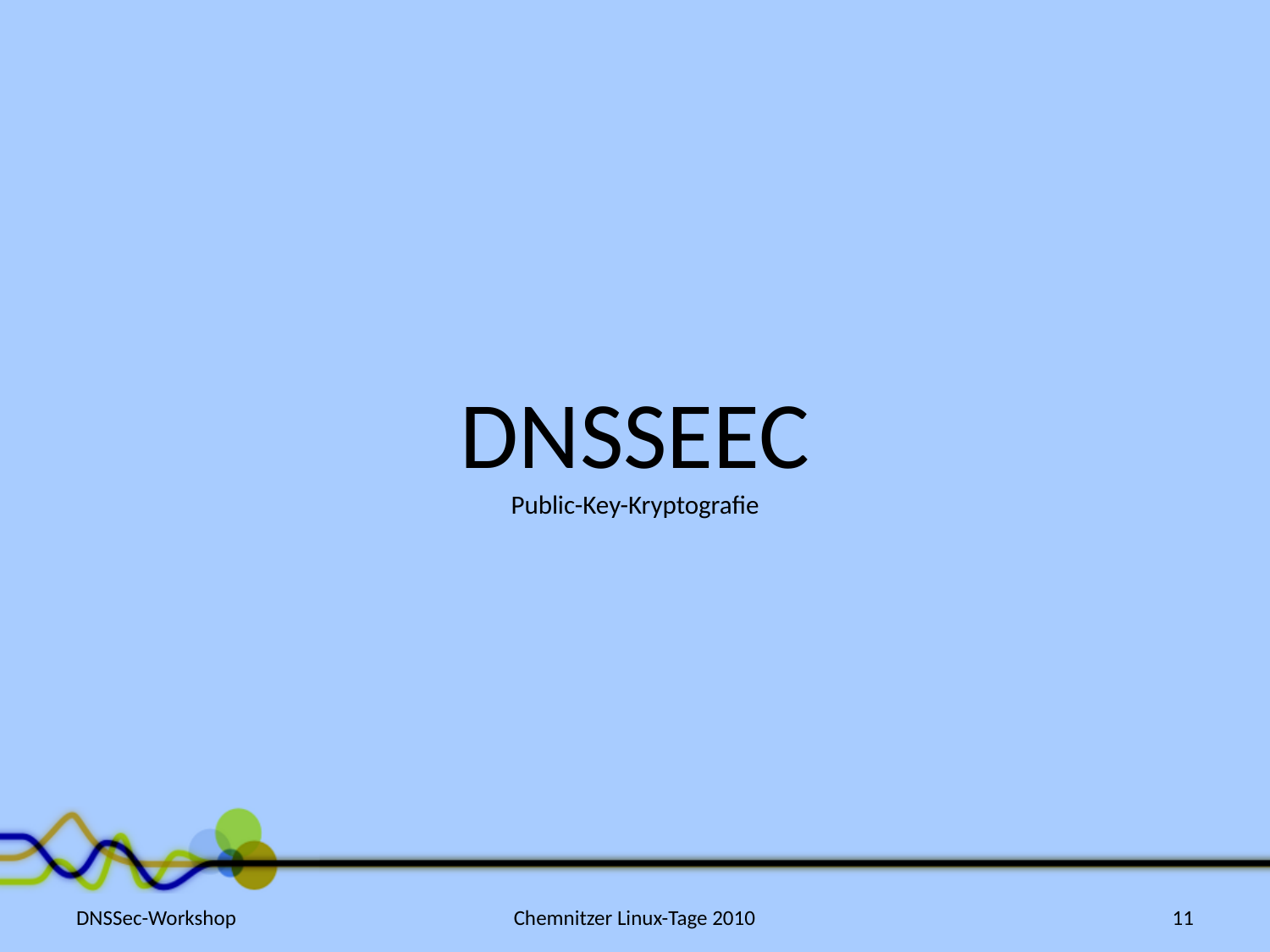

# DNSSEEC Public-Key-Kryptografie
DNSSec-Workshop
Chemnitzer Linux-Tage 2010
11